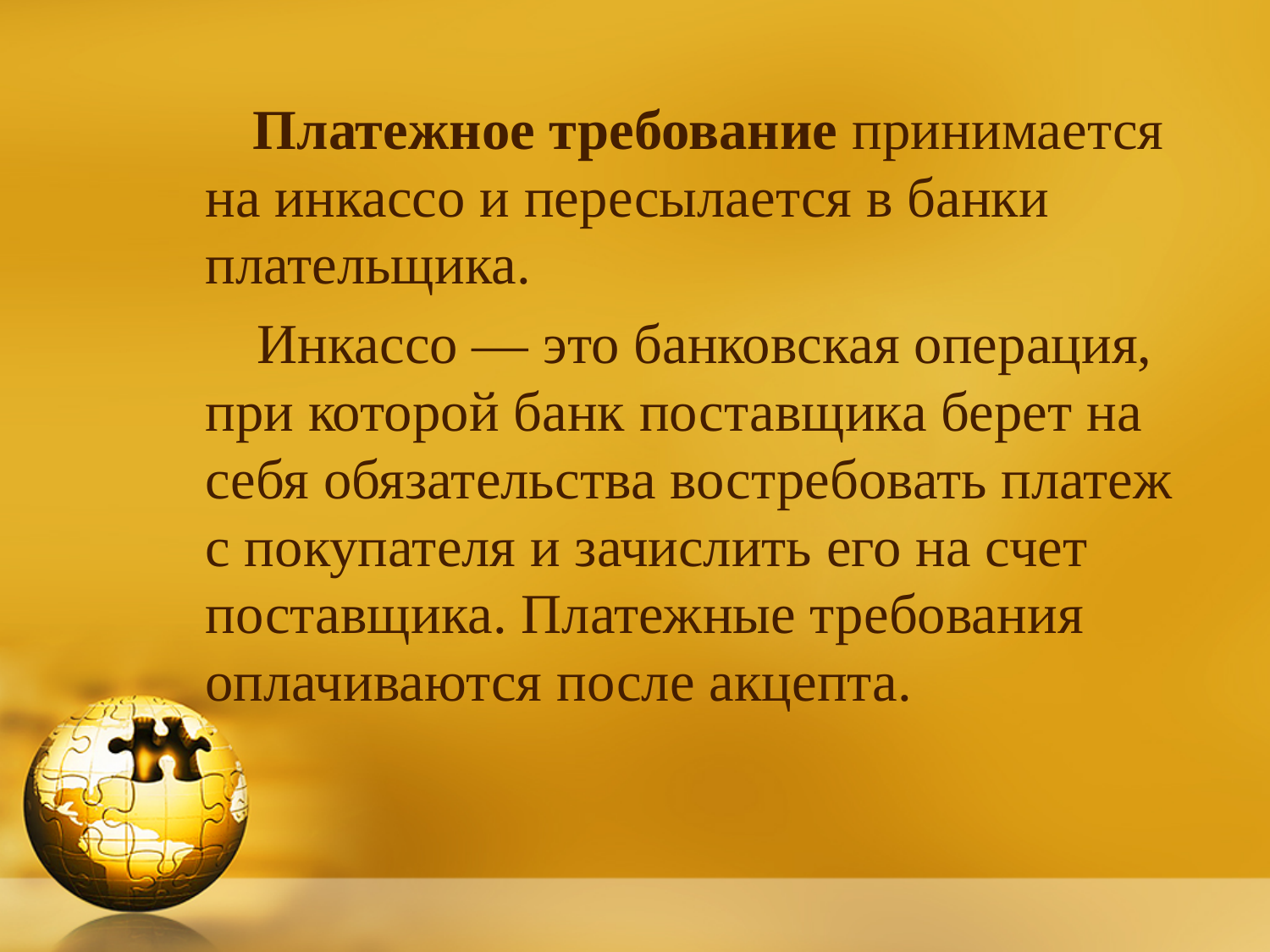

Платежное требование принимается на инкассо и пересылается в банки плательщика.
       Инкассо — это банковская операция, при которой банк поставщика берет на себя обязательства востребовать платеж с покупателя и зачислить его на счет поставщика. Платежные требования оплачиваются после акцепта.